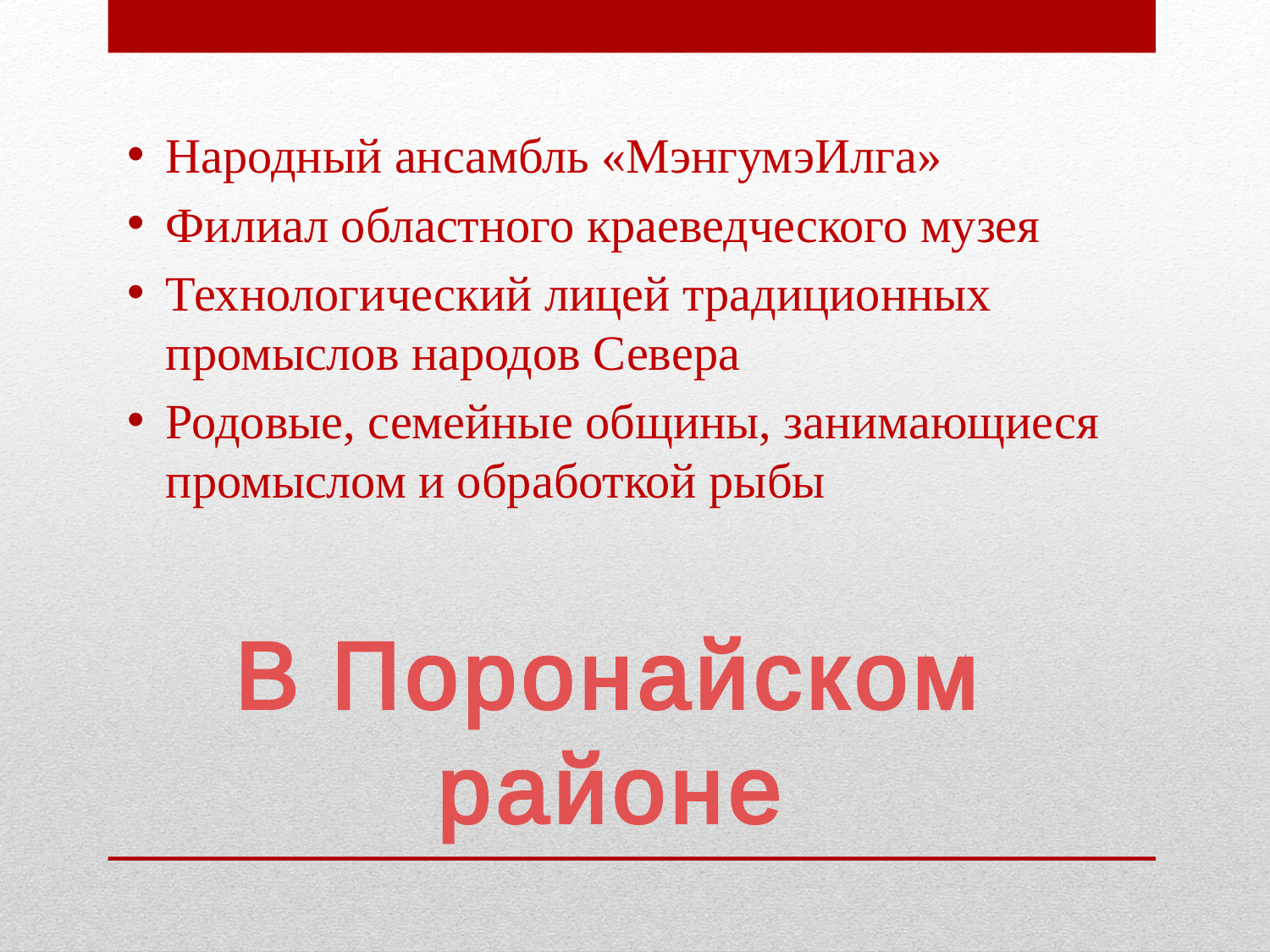

Народный ансамбль «МэнгумэИлга»
Филиал областного краеведческого музея
Технологический лицей традиционных промыслов народов Севера
Родовые, семейные общины, занимающиеся промыслом и обработкой рыбы
# В Поронайском районе